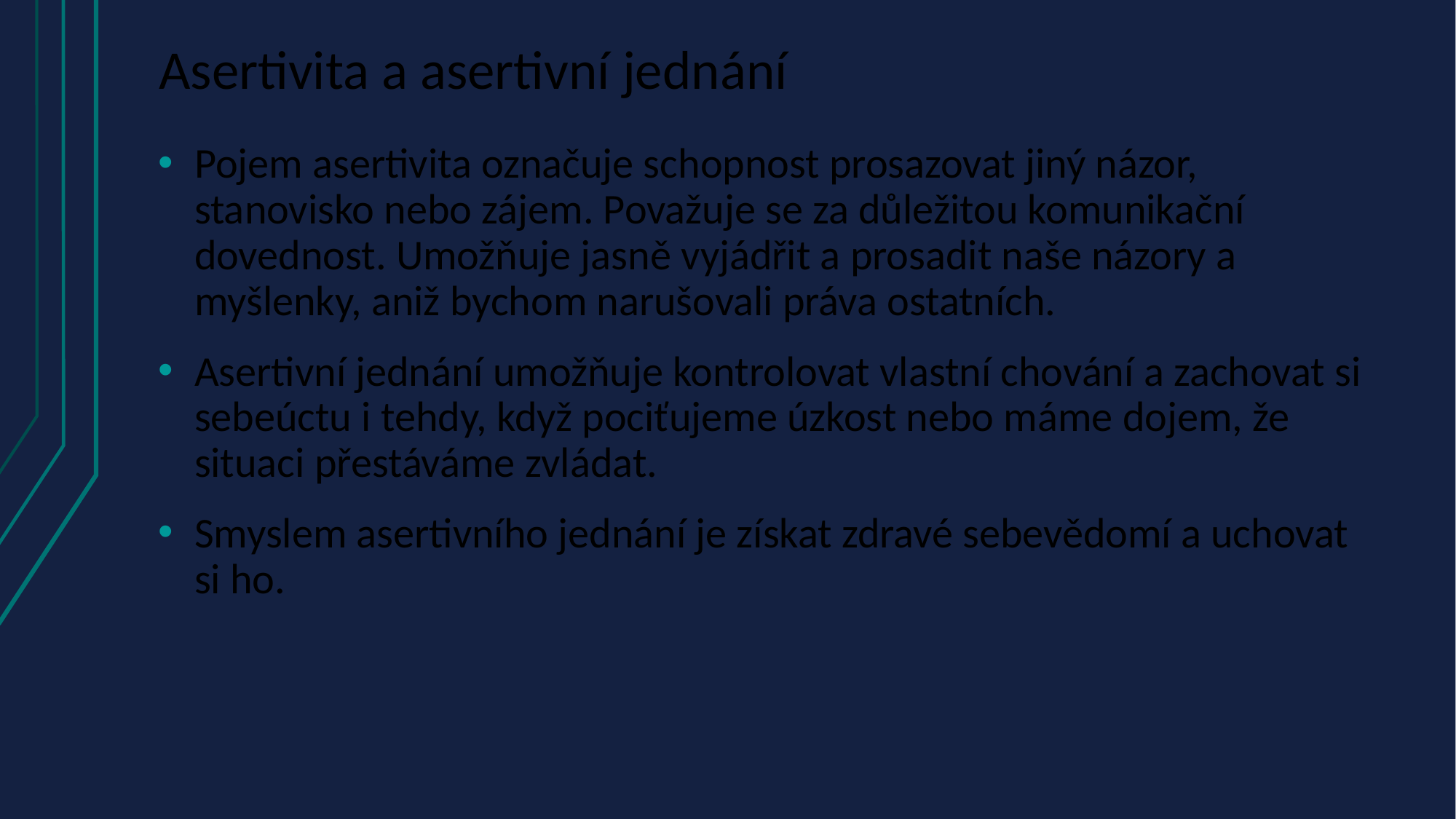

# Asertivita a asertivní jednání
Pojem asertivita označuje schopnost prosazovat jiný názor, stanovisko nebo zájem. Považuje se za důležitou komunikační dovednost. Umožňuje jasně vyjádřit a prosadit naše názory a myšlenky, aniž bychom narušovali práva ostatních.
Asertivní jednání umožňuje kontrolovat vlastní chování a zachovat si sebeúctu i tehdy, když pociťujeme úzkost nebo máme dojem, že situaci přestáváme zvládat.
Smyslem asertivního jednání je získat zdravé sebevědomí a uchovat si ho.